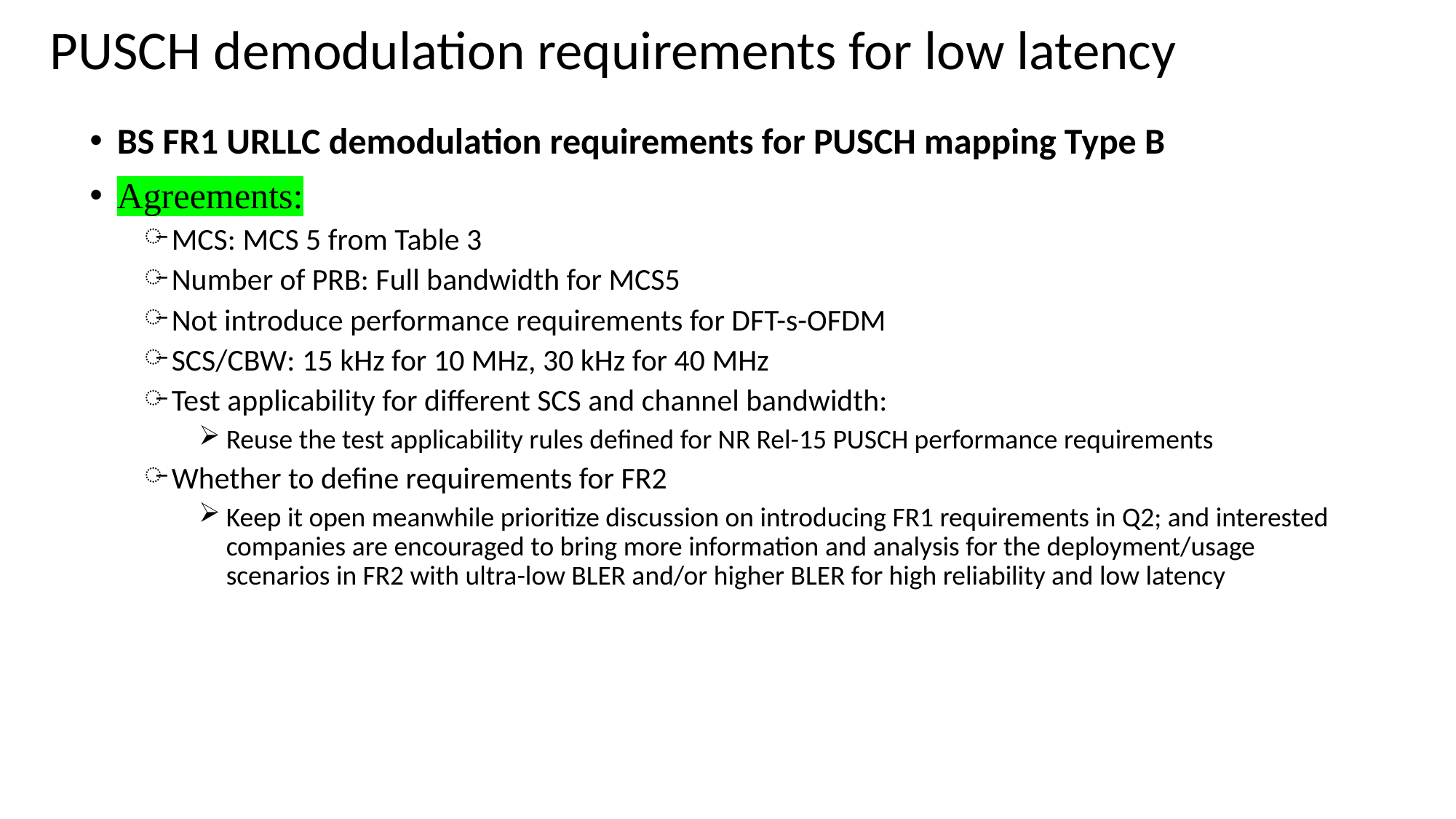

# PUSCH demodulation requirements for low latency
BS FR1 URLLC demodulation requirements for PUSCH mapping Type B
Agreements:
MCS: MCS 5 from Table 3
Number of PRB: Full bandwidth for MCS5
Not introduce performance requirements for DFT-s-OFDM
SCS/CBW: 15 kHz for 10 MHz, 30 kHz for 40 MHz
Test applicability for different SCS and channel bandwidth:
Reuse the test applicability rules defined for NR Rel-15 PUSCH performance requirements
Whether to define requirements for FR2
Keep it open meanwhile prioritize discussion on introducing FR1 requirements in Q2; and interested companies are encouraged to bring more information and analysis for the deployment/usage scenarios in FR2 with ultra-low BLER and/or higher BLER for high reliability and low latency